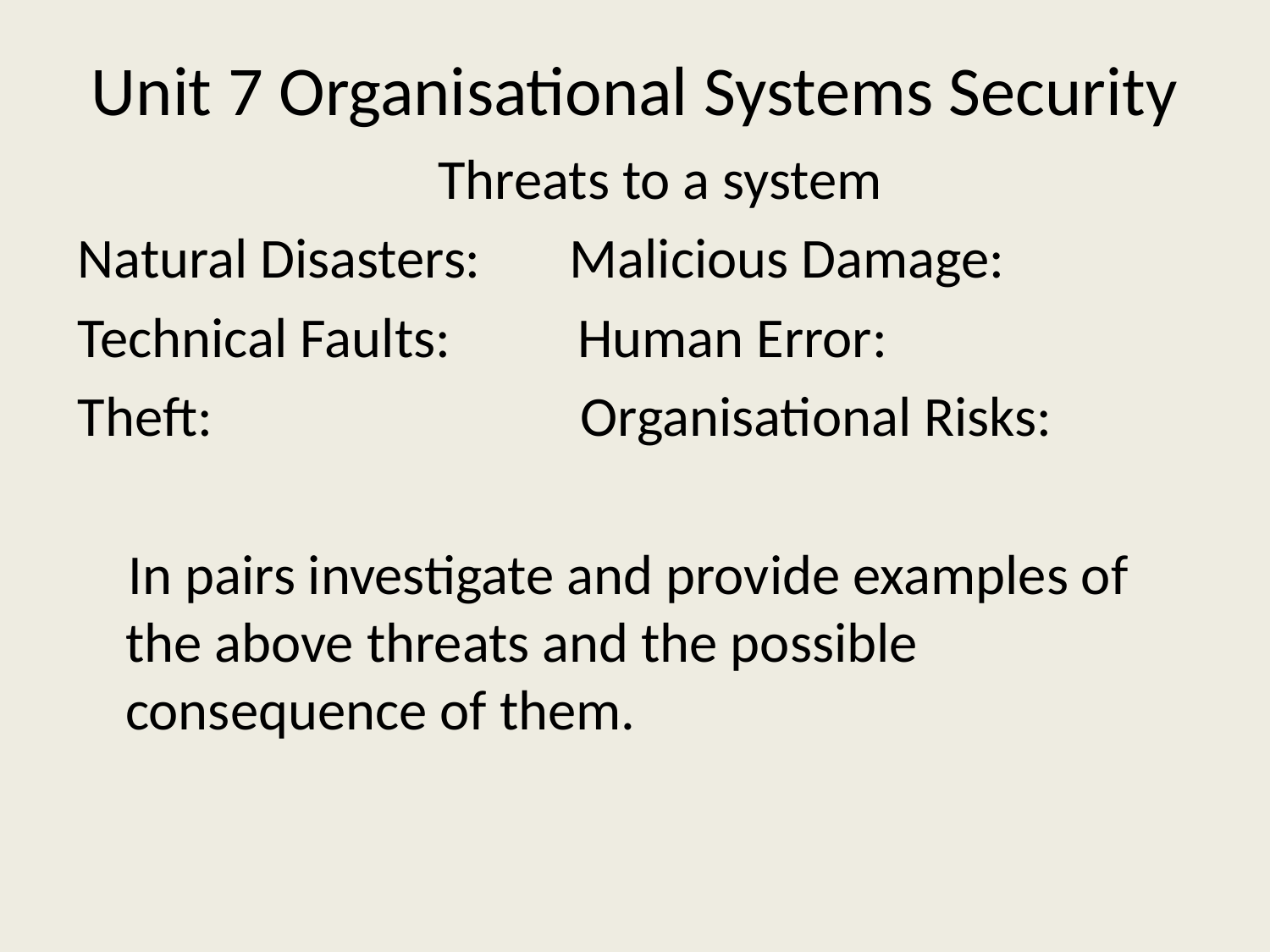

# Unit 7 Organisational Systems Security
	Threats to a system
Natural Disasters:       Malicious Damage:
Technical Faults:          Human Error:
Theft:                             Organisational Risks:

    In pairs investigate and provide examples of the above threats and the possible consequence of them.